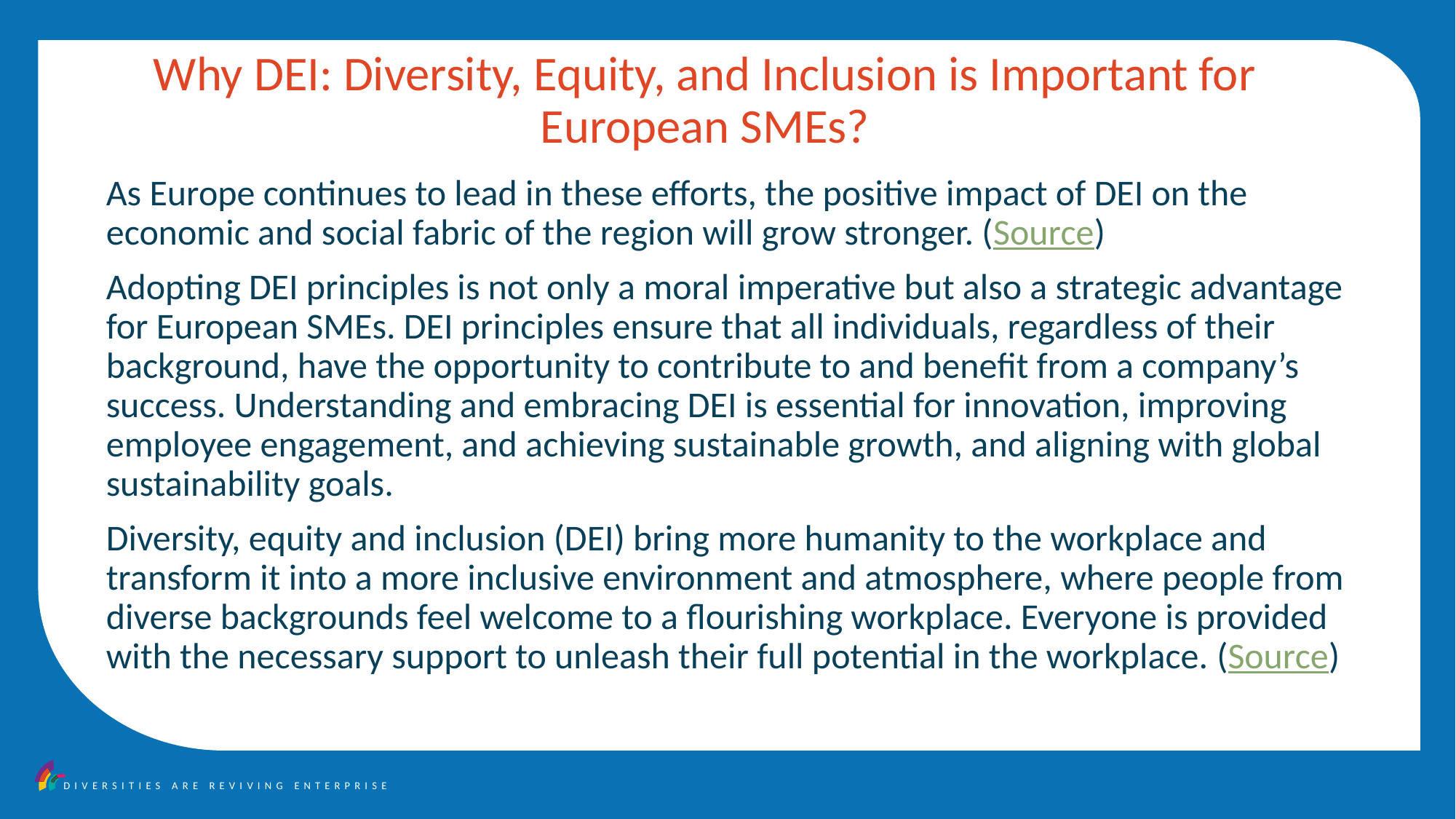

Why DEI: Diversity, Equity, and Inclusion is Important for European SMEs?
As Europe continues to lead in these efforts, the positive impact of DEI on the economic and social fabric of the region will grow stronger. (Source)
Adopting DEI principles is not only a moral imperative but also a strategic advantage for European SMEs. DEI principles ensure that all individuals, regardless of their background, have the opportunity to contribute to and benefit from a company’s success. Understanding and embracing DEI is essential for innovation, improving employee engagement, and achieving sustainable growth, and aligning with global sustainability goals.
Diversity, equity and inclusion (DEI) bring more humanity to the workplace and transform it into a more inclusive environment and atmosphere, where people from diverse backgrounds feel welcome to a flourishing workplace. Everyone is provided with the necessary support to unleash their full potential in the workplace. (Source)